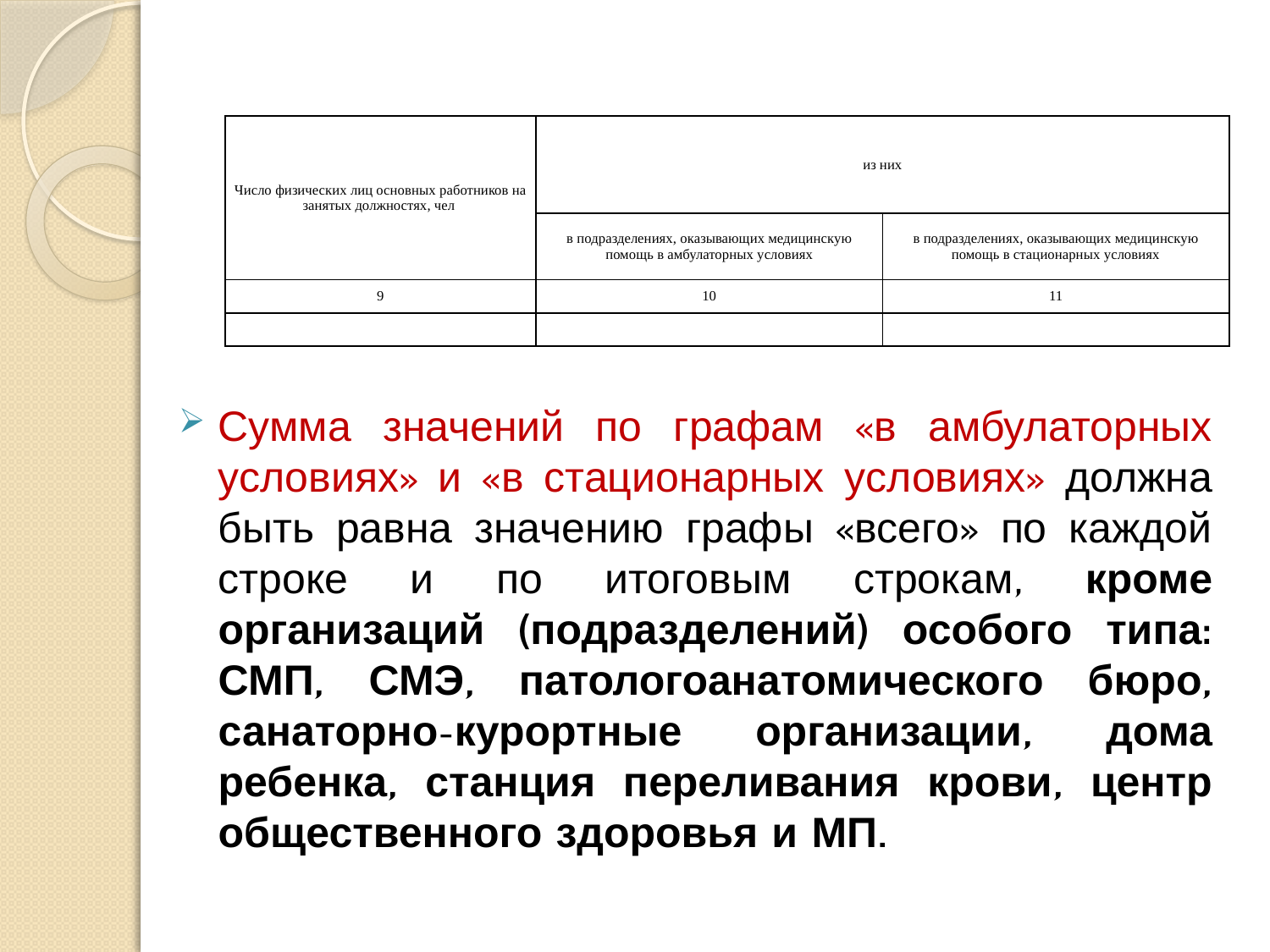

| Число физических лиц основных работников на занятых должностях, чел | из них |  |
| --- | --- | --- |
|  | в подразделениях, оказывающих медицинскую помощь в амбулаторных условиях | в подразделениях, оказывающих медицинскую помощь в стационарных условиях |
| 9 | 10 | 11 |
|  |  |  |
Сумма значений по графам «в амбулаторных условиях» и «в стационарных условиях» должна быть равна значению графы «всего» по каждой строке и по итоговым строкам, кроме организаций (подразделений) особого типа: СМП, СМЭ, патологоанатомического бюро, санаторно-курортные организации, дома ребенка, станция переливания крови, центр общественного здоровья и МП.